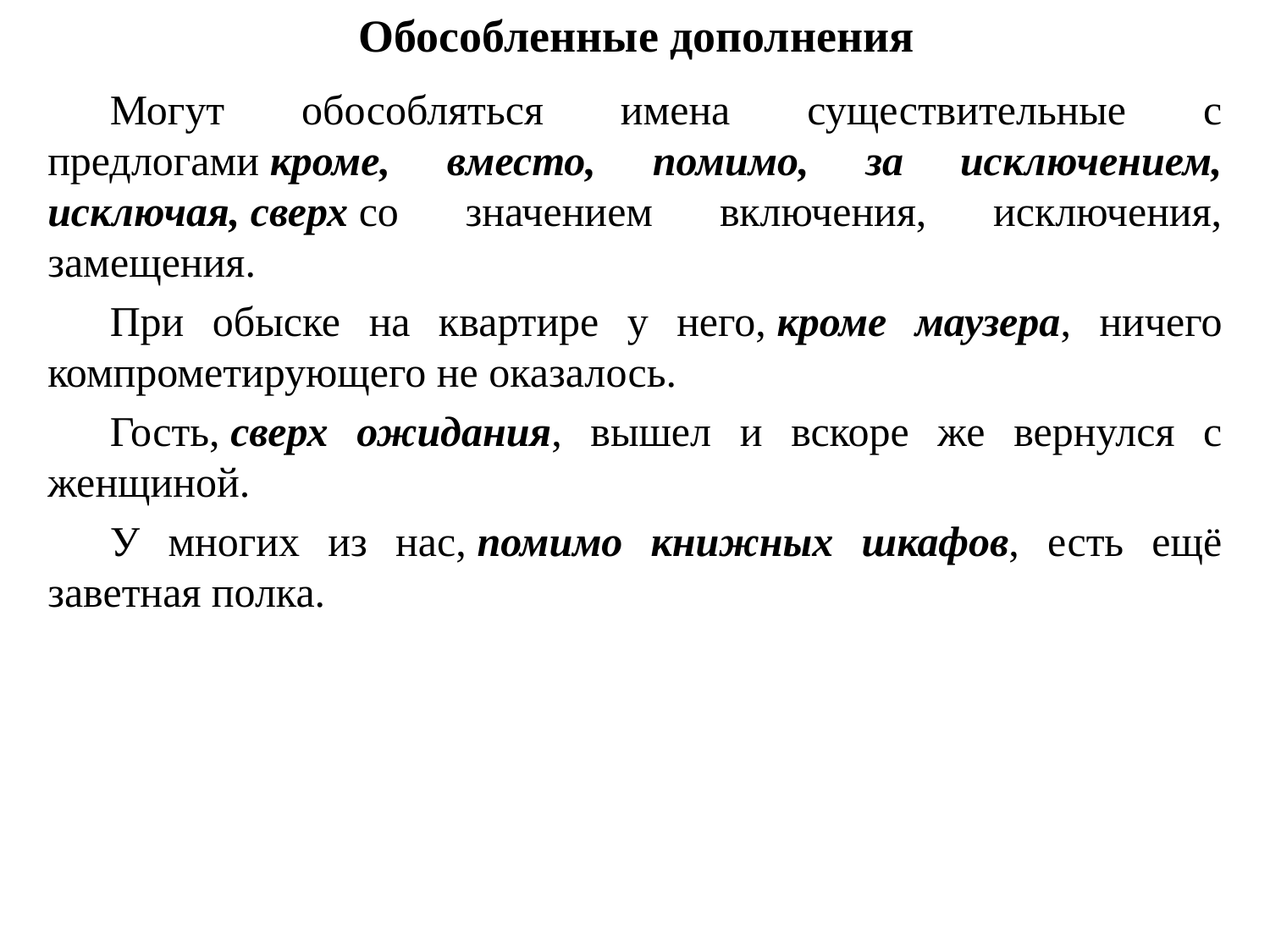

# Обособленные дополнения
Могут обособляться имена существительные с предлогами кроме, вместо, помимо, за исключением, исключая, сверх со значением включения, исключения, замещения.
При обыске на квартире у него, кроме маузера, ничего компрометирующего не оказалось.
Гость, сверх ожидания, вышел и вскоре же вернулся с женщиной.
У многих из нас, помимо книжных шкафов, есть ещё заветная полка.